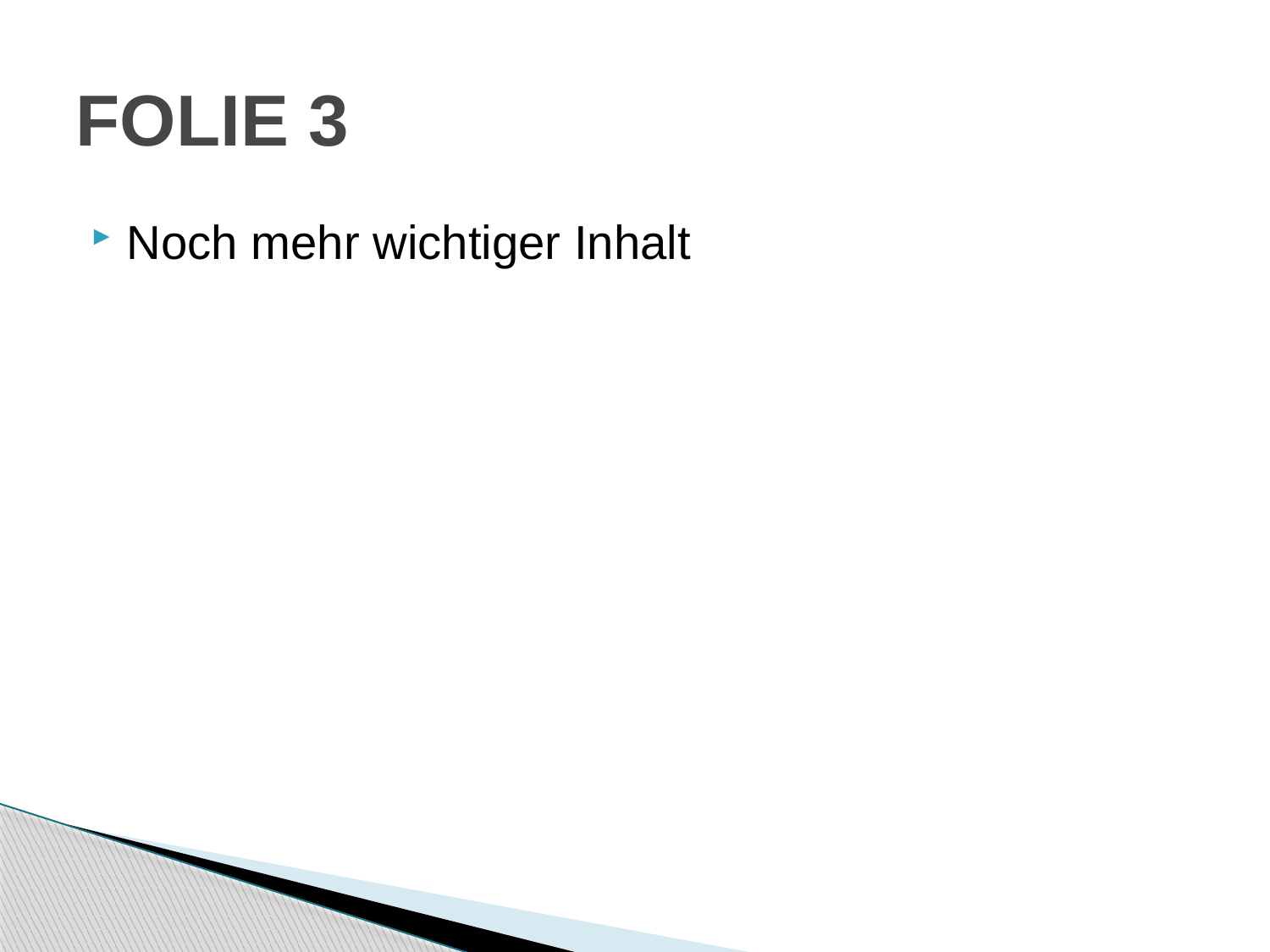

# FOLIE 3
Noch mehr wichtiger Inhalt